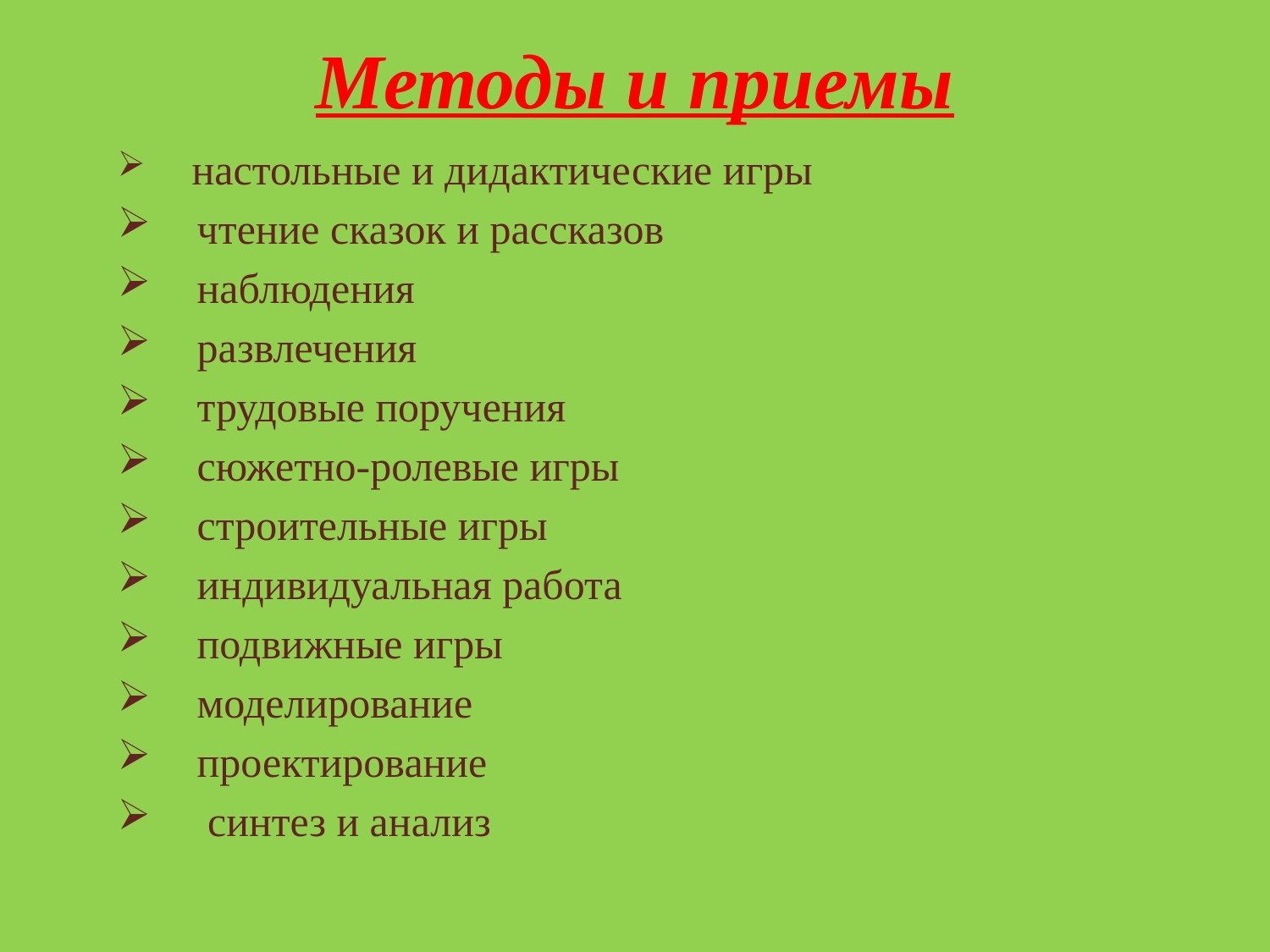

# Методы и приемы
   настольные и дидактические игры
   чтение сказок и рассказов
   наблюдения
   развлечения
   трудовые поручения
   сюжетно-ролевые игры
   строительные игры
   индивидуальная работа
   подвижные игры
   моделирование
   проектирование
    синтез и анализ